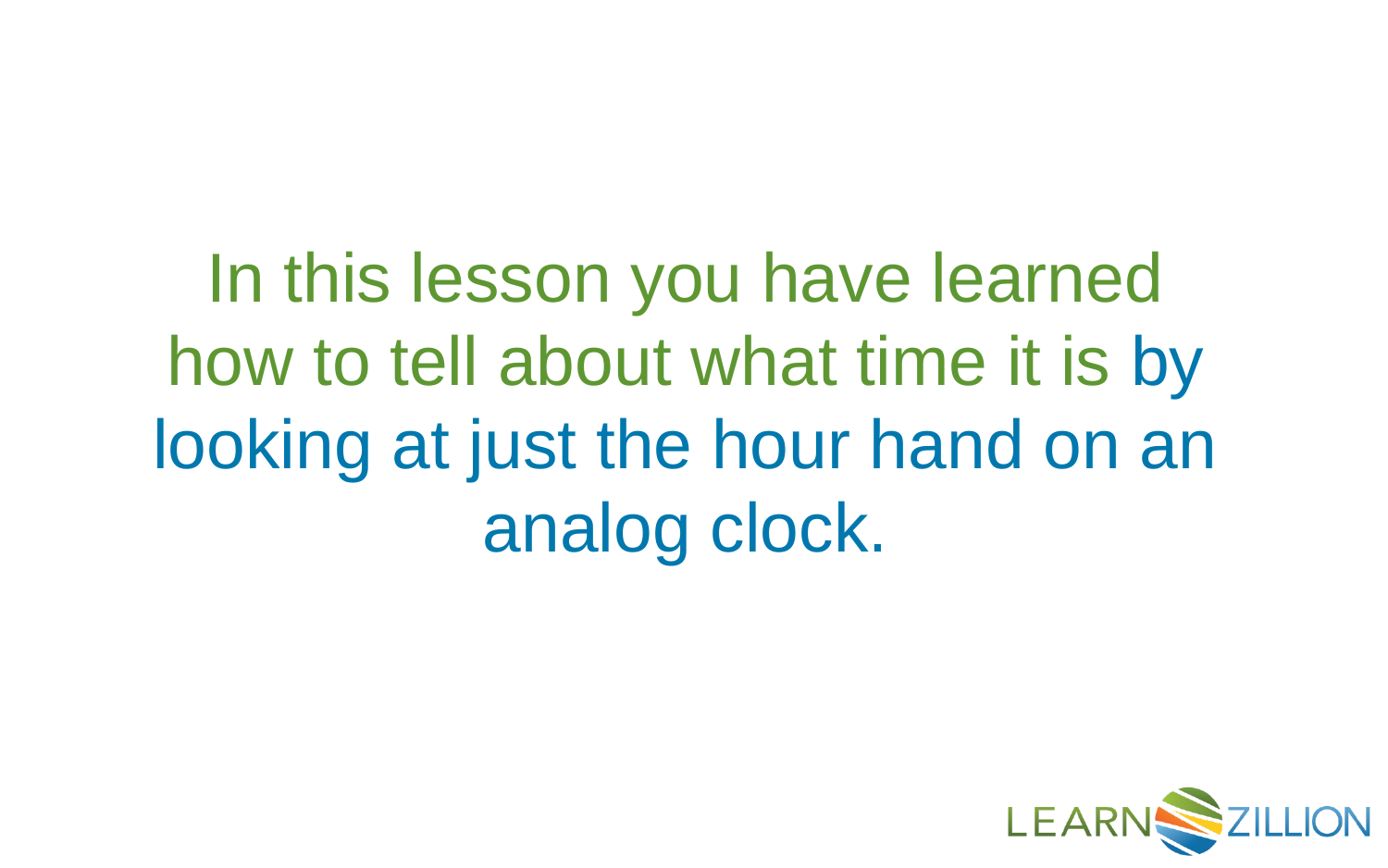

In this lesson you have learned how to tell about what time it is by looking at just the hour hand on an analog clock.